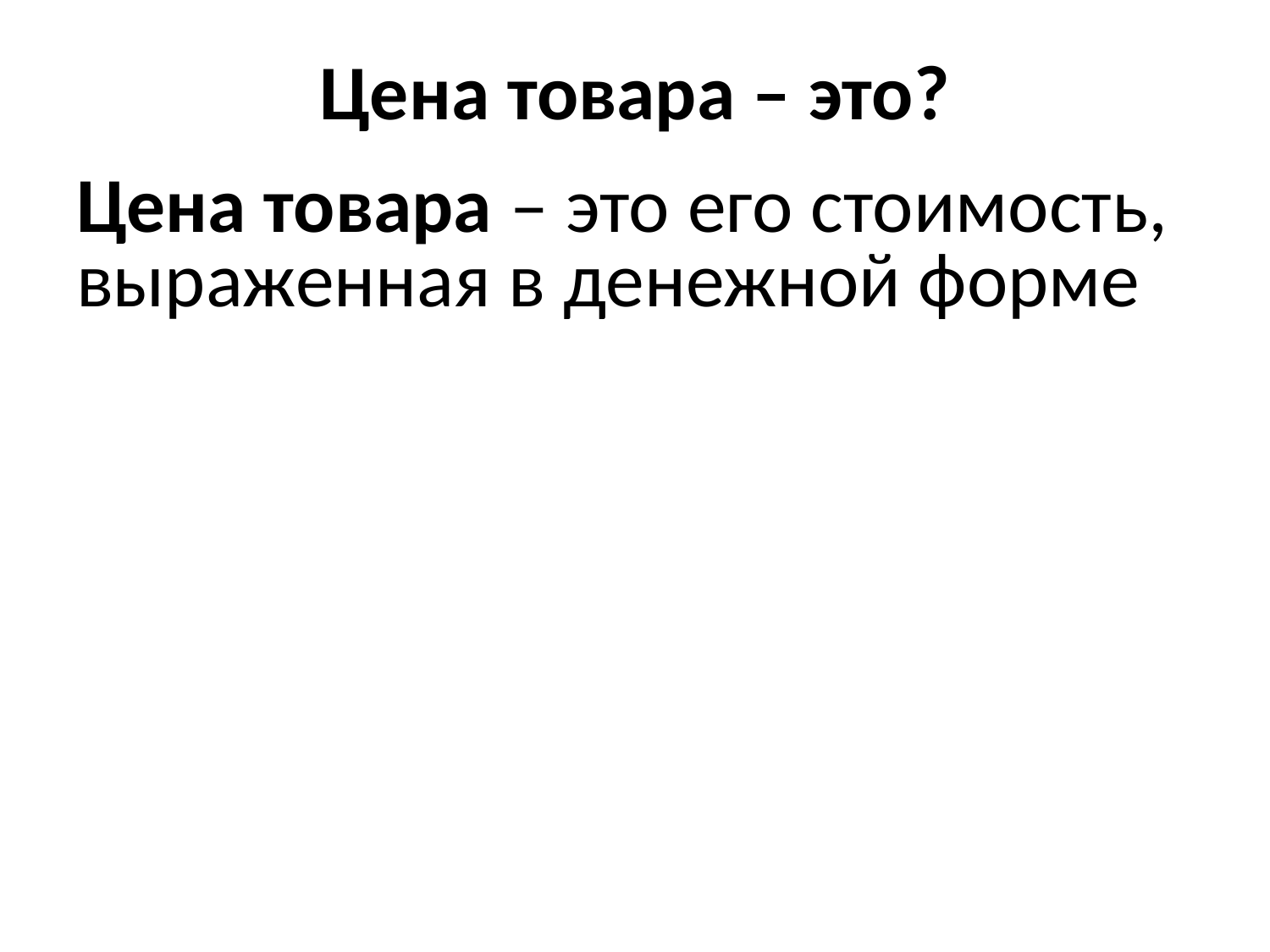

# Цена товара – это?
Цена товара – это его стоимость, выраженная в денежной форме